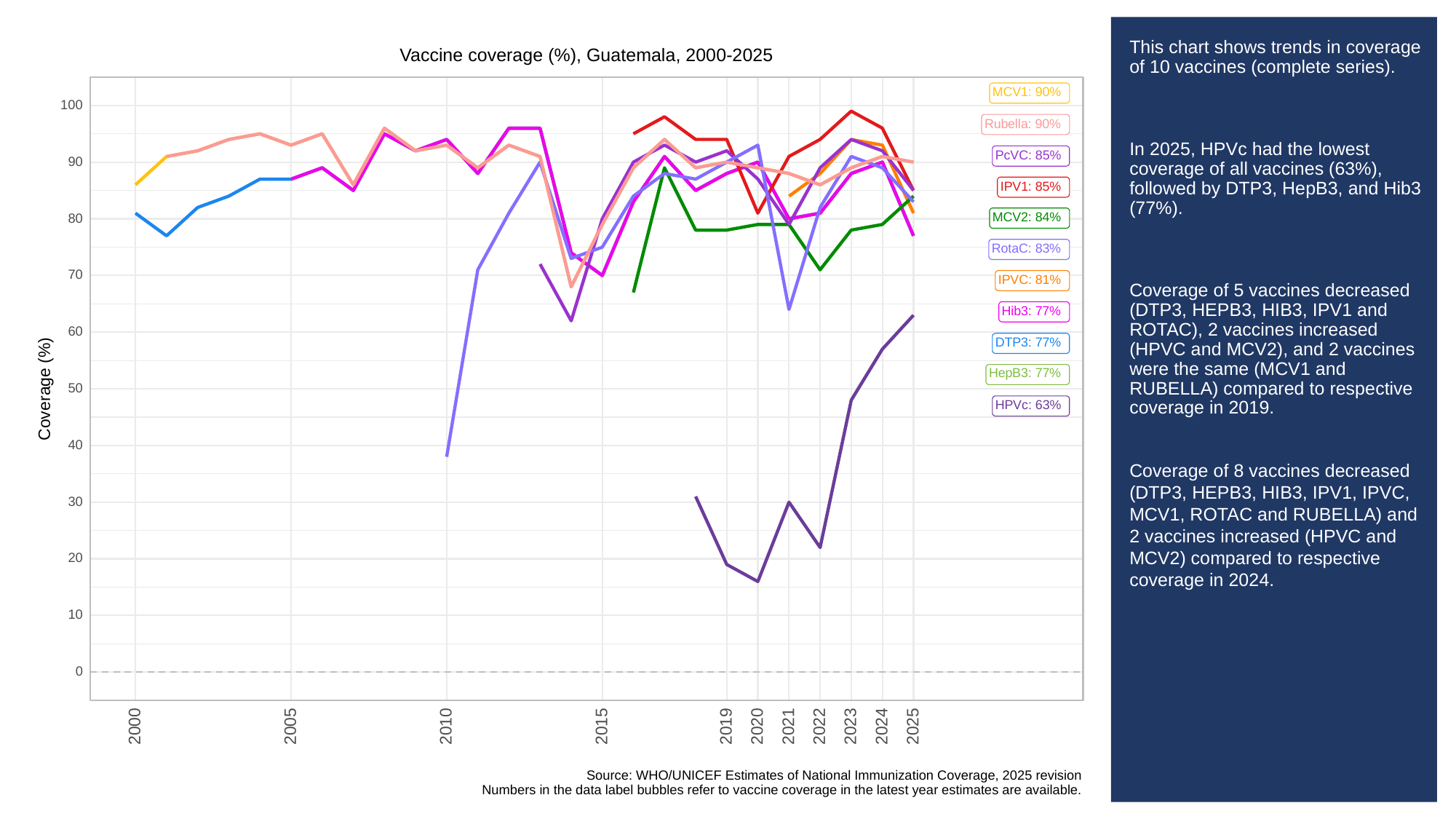

# This chart shows trends in coverage of 10 vaccines (complete series).

In 2025, HPVc had the lowest coverage of all vaccines (63%), followed by DTP3, HepB3, and Hib3 (77%).

Coverage of 5 vaccines decreased (DTP3, HEPB3, HIB3, IPV1 and ROTAC), 2 vaccines increased (HPVC and MCV2), and 2 vaccines were the same (MCV1 and RUBELLA) compared to respective coverage in 2019.

Coverage of 8 vaccines decreased (DTP3, HEPB3, HIB3, IPV1, IPVC, MCV1, ROTAC and RUBELLA) and 2 vaccines increased (HPVC and MCV2) compared to respective coverage in 2024.

Vaccine coverage (%), Guatemala, 2000-2025

MCV1: 90%

100

Rubella: 90%

PcVC: 85%

90

IPV1: 85%

MCV2: 84%
80

RotaC: 83%

70

IPVC: 81%

Hib3: 77%

60

DTP3: 77%

HepB3: 77%
Coverage (%)
50

HPVc: 63%

40

30

20

10

0

2023
2000
2005
2010
2015
2019
2020
2021
2022
2024
2025
Source: WHO/UNICEF Estimates of National Immunization Coverage, 2025 revision
Numbers in the data label bubbles refer to vaccine coverage in the latest year estimates are available.